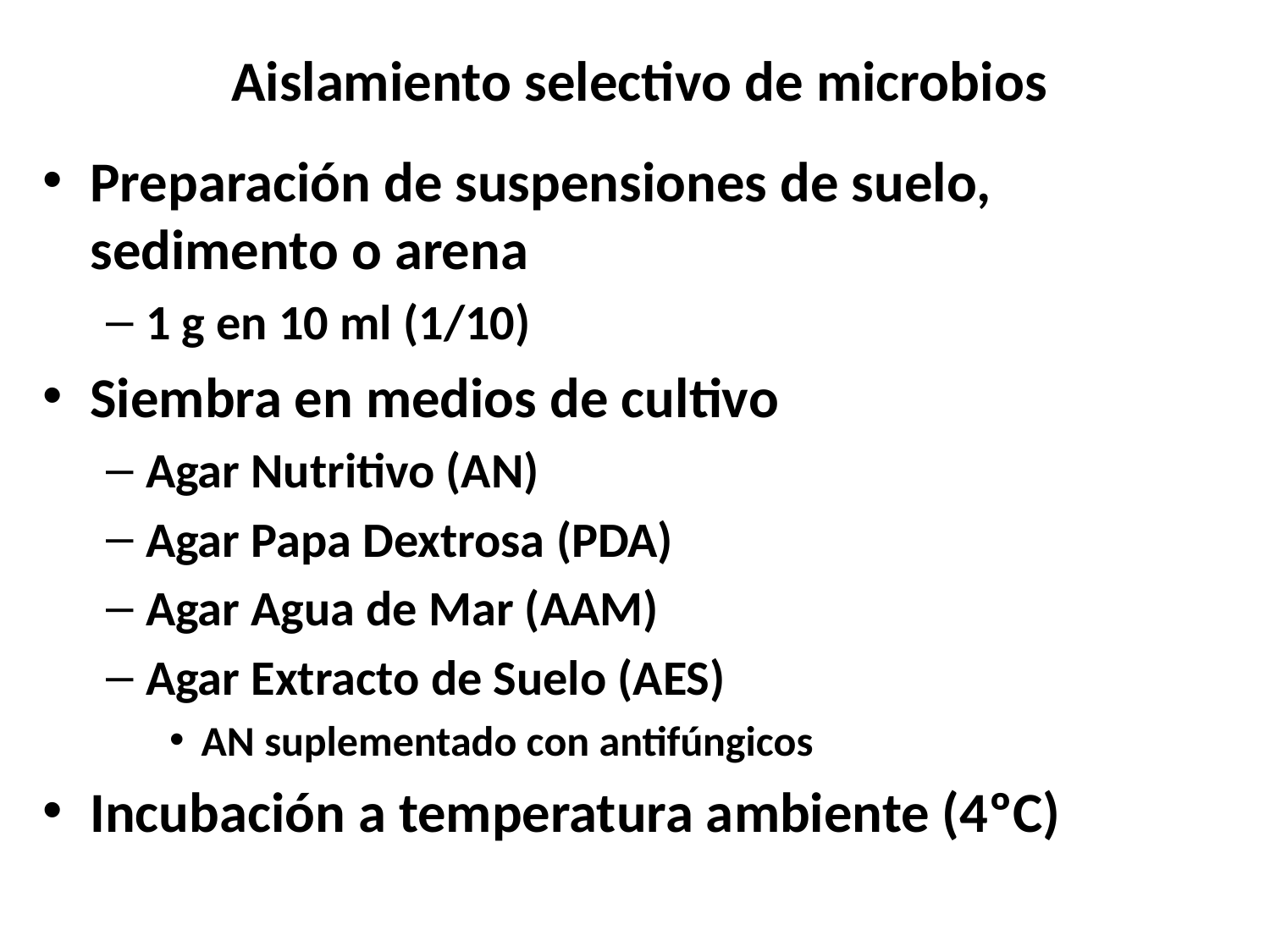

# Aislamiento selectivo de microbios
Preparación de suspensiones de suelo, sedimento o arena
1 g en 10 ml (1/10)
Siembra en medios de cultivo
Agar Nutritivo (AN)
Agar Papa Dextrosa (PDA)
Agar Agua de Mar (AAM)
Agar Extracto de Suelo (AES)
AN suplementado con antifúngicos
Incubación a temperatura ambiente (4ºC)